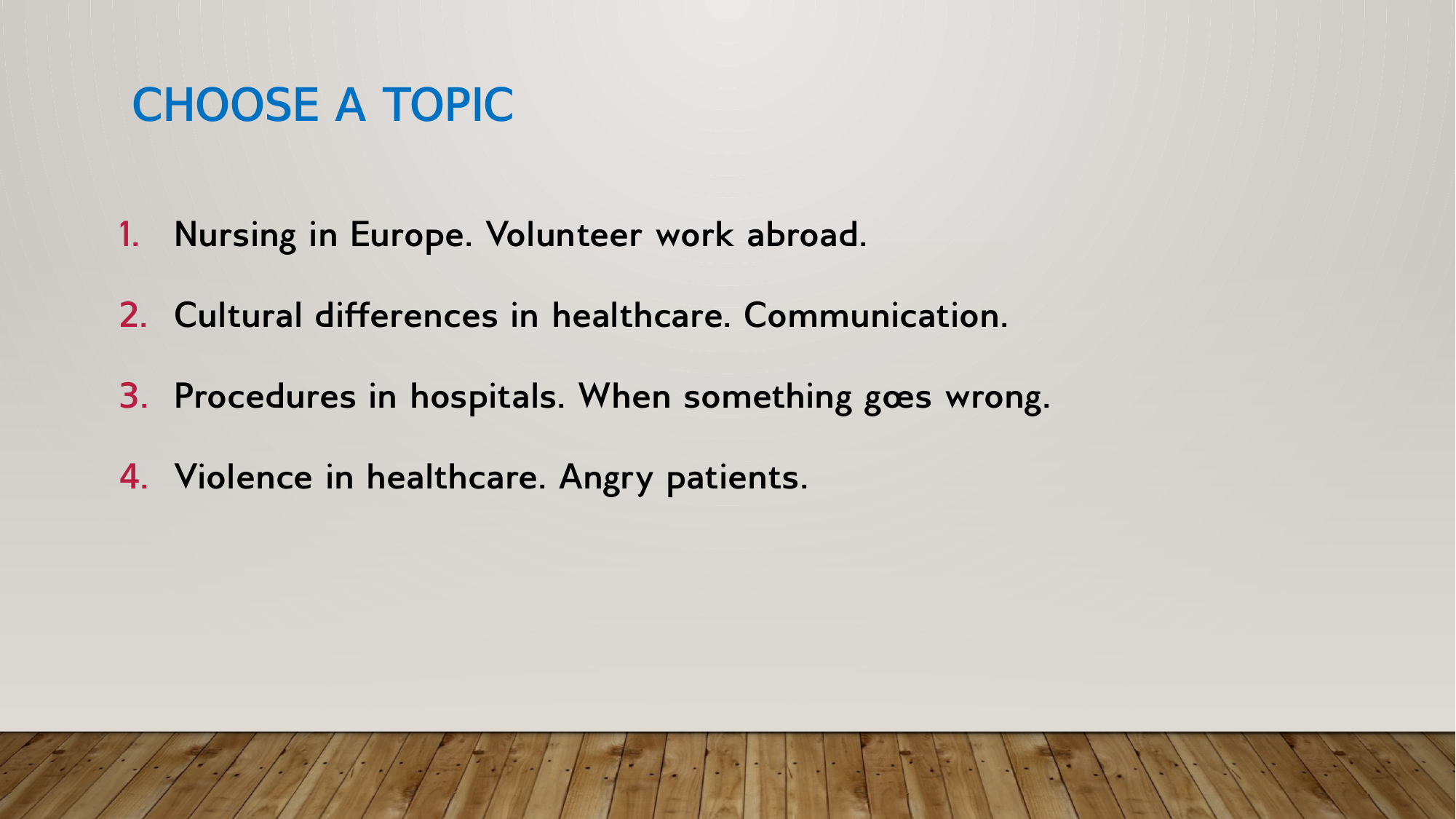

# Choose a topic
Nursing in Europe. Volunteer work abroad.
Cultural differences in healthcare. Communication.
Procedures in hospitals. When something goes wrong.
Violence in healthcare. Angry patients.